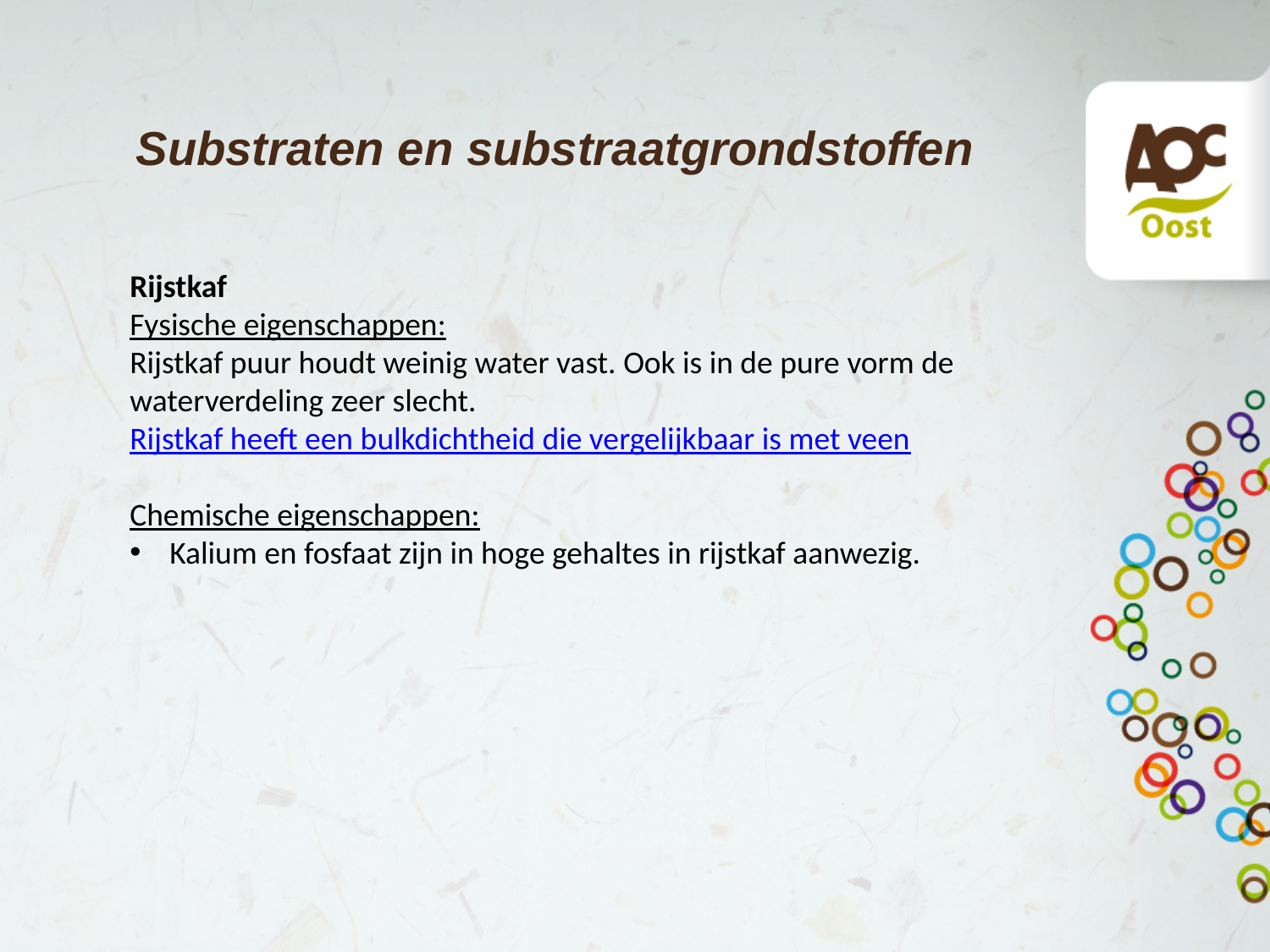

# Substraten en substraatgrondstoffen

Rijstkaf
Fysische eigenschappen:
Rijstkaf puur houdt weinig water vast. Ook is in de pure vorm de waterverdeling zeer slecht. Rijstkaf heeft een bulkdichtheid die vergelijkbaar is met veen

Chemische eigenschappen:
Kalium en fosfaat zijn in hoge gehaltes in rijstkaf aanwezig.